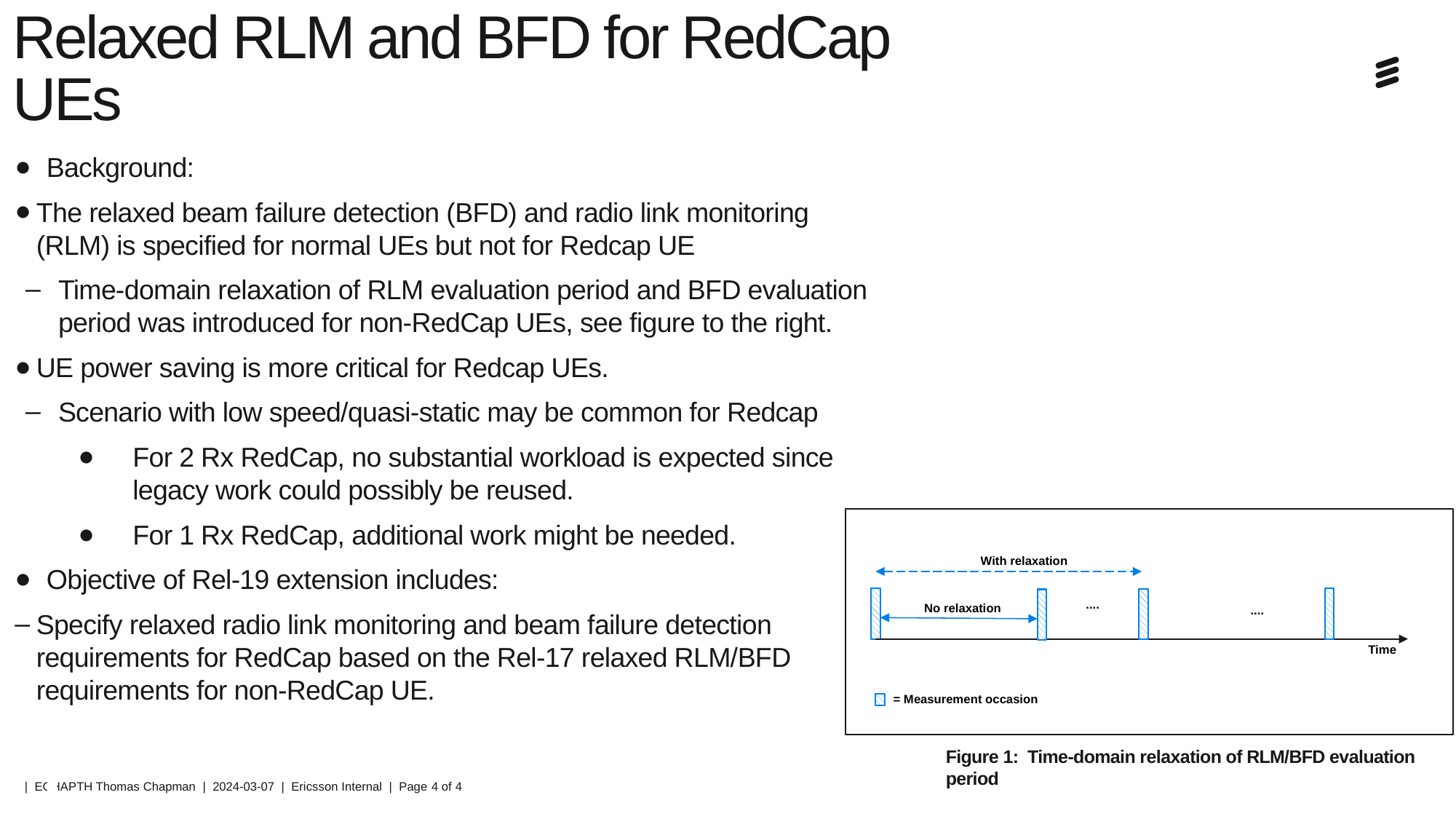

# Relaxed RLM and BFD for RedCap UEs
Background:
The relaxed beam failure detection (BFD) and radio link monitoring (RLM) is specified for normal UEs but not for Redcap UE
Time-domain relaxation of RLM evaluation period and BFD evaluation period was introduced for non-RedCap UEs, see figure to the right.
UE power saving is more critical for Redcap UEs.
Scenario with low speed/quasi-static may be common for Redcap
For 2 Rx RedCap, no substantial workload is expected since legacy work could possibly be reused.
For 1 Rx RedCap, additional work might be needed.
Objective of Rel-19 extension includes:
Specify relaxed radio link monitoring and beam failure detection requirements for RedCap based on the Rel-17 relaxed RLM/BFD requirements for non-RedCap UE.

With relaxation

....
No relaxation
....

Time

= Measurement occasion

Figure 1:  Time-domain relaxation of RLM/BFD evaluation period